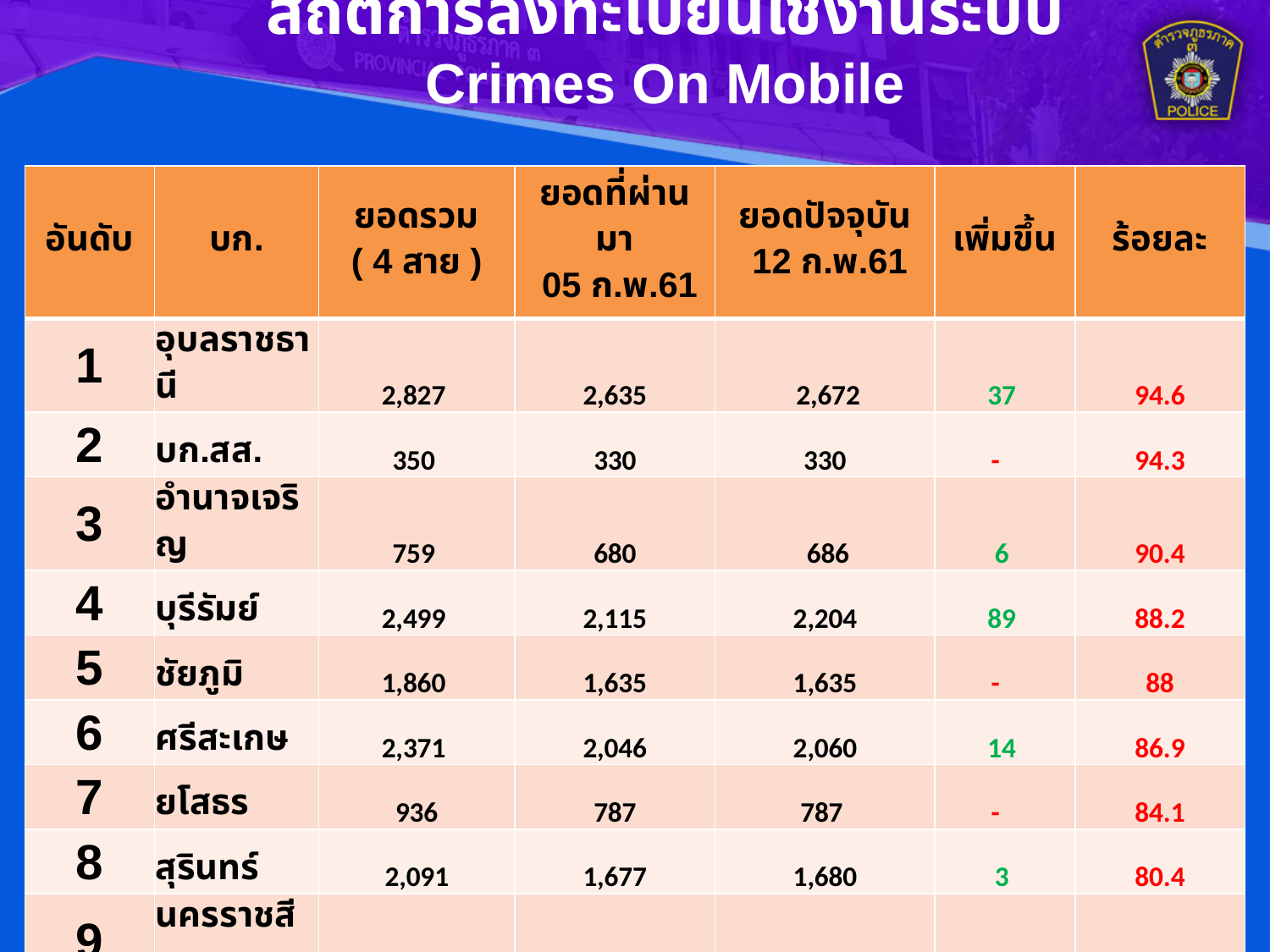

สถิติการลงทะเบียนใช้งานระบบ Crimes On Mobile
| อันดับ | บก. | ยอดรวม ( 4 สาย ) | ยอดที่ผ่านมา 05 ก.พ.61 | ยอดปัจจุบัน 12 ก.พ.61 | เพิ่มขึ้น | ร้อยละ |
| --- | --- | --- | --- | --- | --- | --- |
| 1 | อุบลราชธานี | 2,827 | 2,635 | 2,672 | 37 | 94.6 |
| 2 | บก.สส. | 350 | 330 | 330 | - | 94.3 |
| 3 | อำนาจเจริญ | 759 | 680 | 686 | 6 | 90.4 |
| 4 | บุรีรัมย์ | 2,499 | 2,115 | 2,204 | 89 | 88.2 |
| 5 | ชัยภูมิ | 1,860 | 1,635 | 1,635 | - | 88 |
| 6 | ศรีสะเกษ | 2,371 | 2,046 | 2,060 | 14 | 86.9 |
| 7 | ยโสธร | 936 | 787 | 787 | - | 84.1 |
| 8 | สุรินทร์ | 2,091 | 1,677 | 1,680 | 3 | 80.4 |
| 9 | นครราชสีมา | 4,338 | 3,172 | 3,183 | 11 | 73.4 |
| รวม |  | 18,031 | 15,077 | 15,237 | 160 | 86.7 |